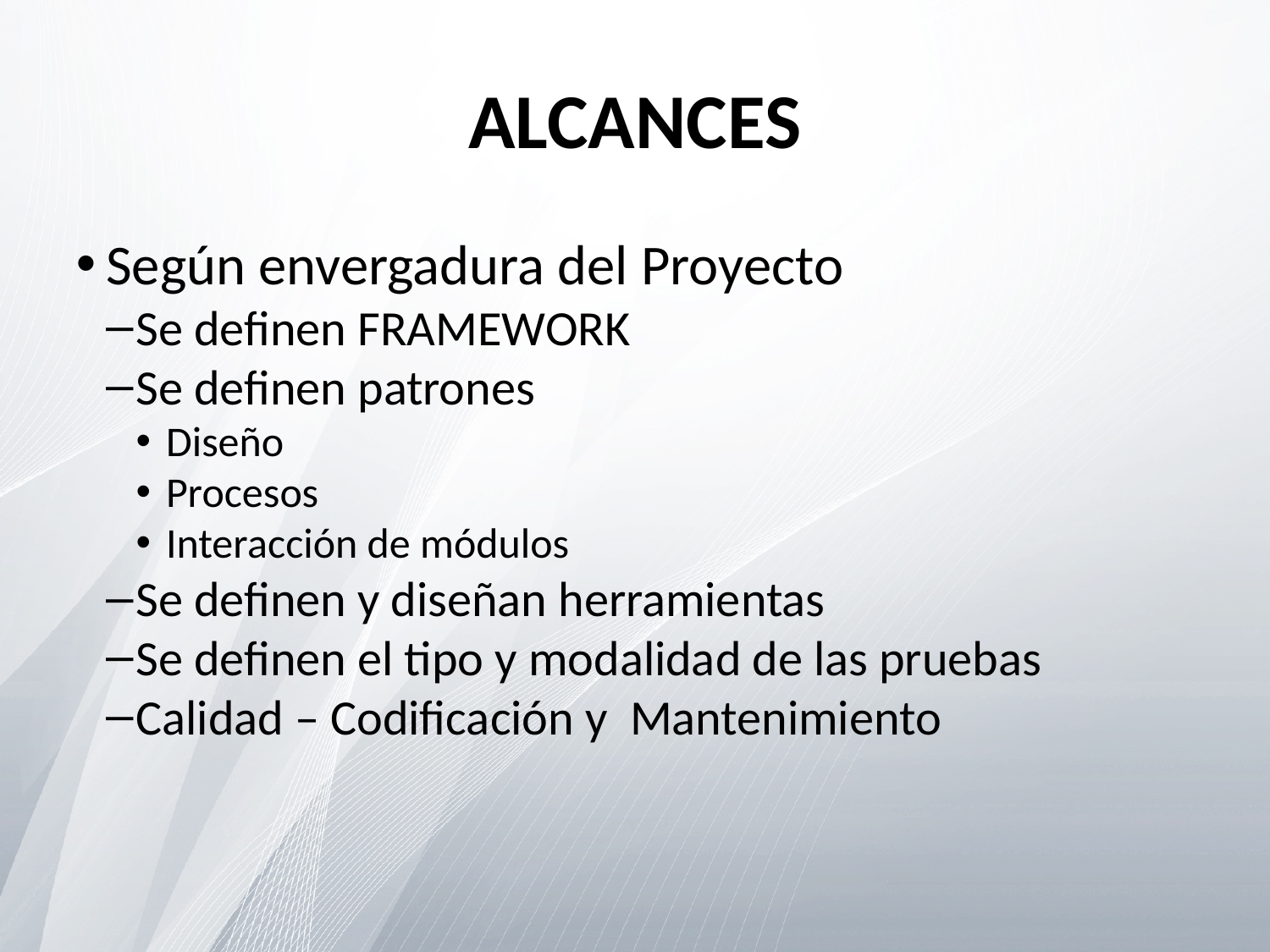

ALCANCES
Según envergadura del Proyecto
Se definen FRAMEWORK
Se definen patrones
Diseño
Procesos
Interacción de módulos
Se definen y diseñan herramientas
Se definen el tipo y modalidad de las pruebas
Calidad – Codificación y  Mantenimiento